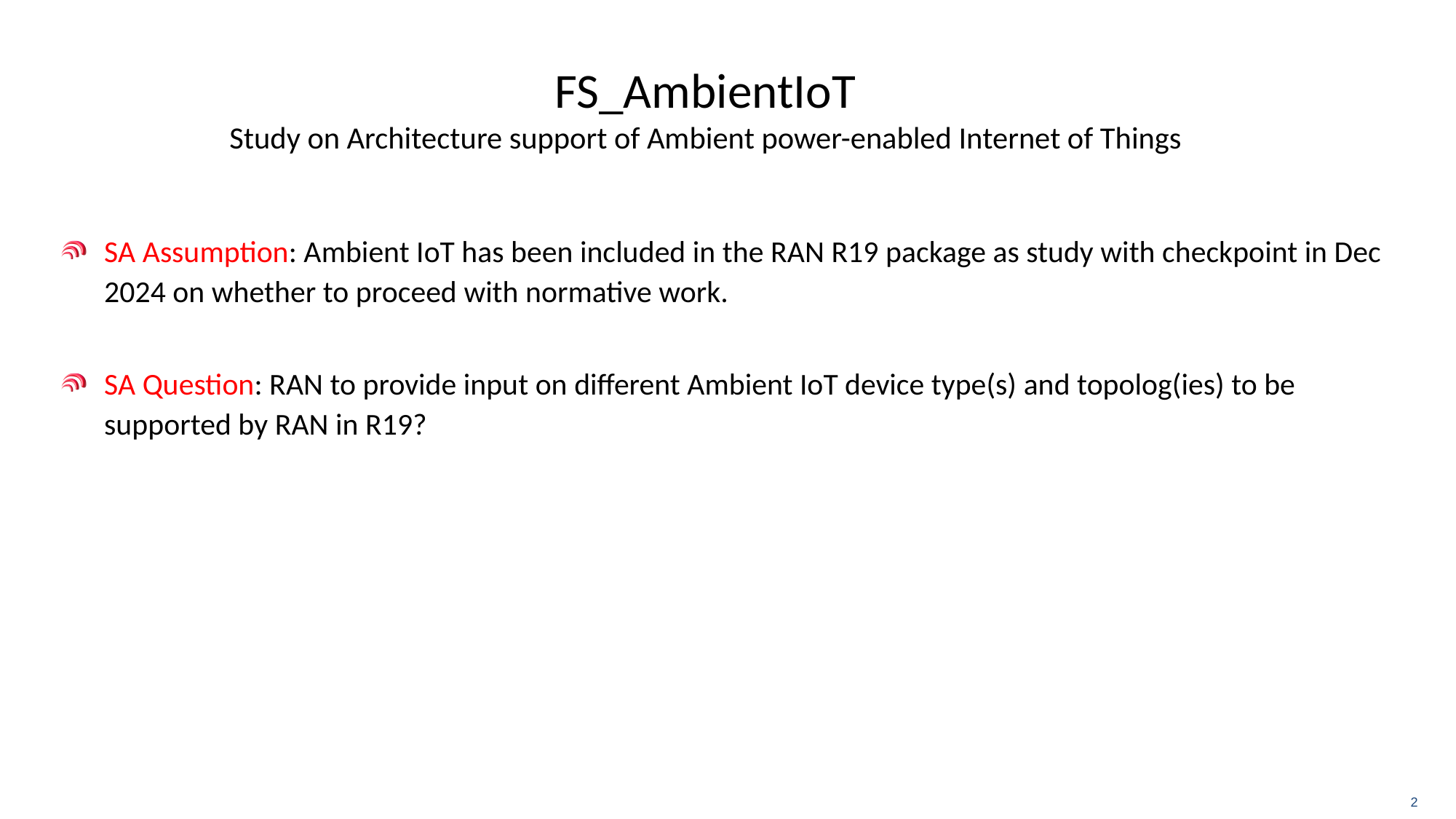

# FS_AmbientIoT Study on Architecture support of Ambient power-enabled Internet of Things
SA Assumption: Ambient IoT has been included in the RAN R19 package as study with checkpoint in Dec 2024 on whether to proceed with normative work.

SA Question: RAN to provide input on different Ambient IoT device type(s) and topolog(ies) to be supported by RAN in R19?